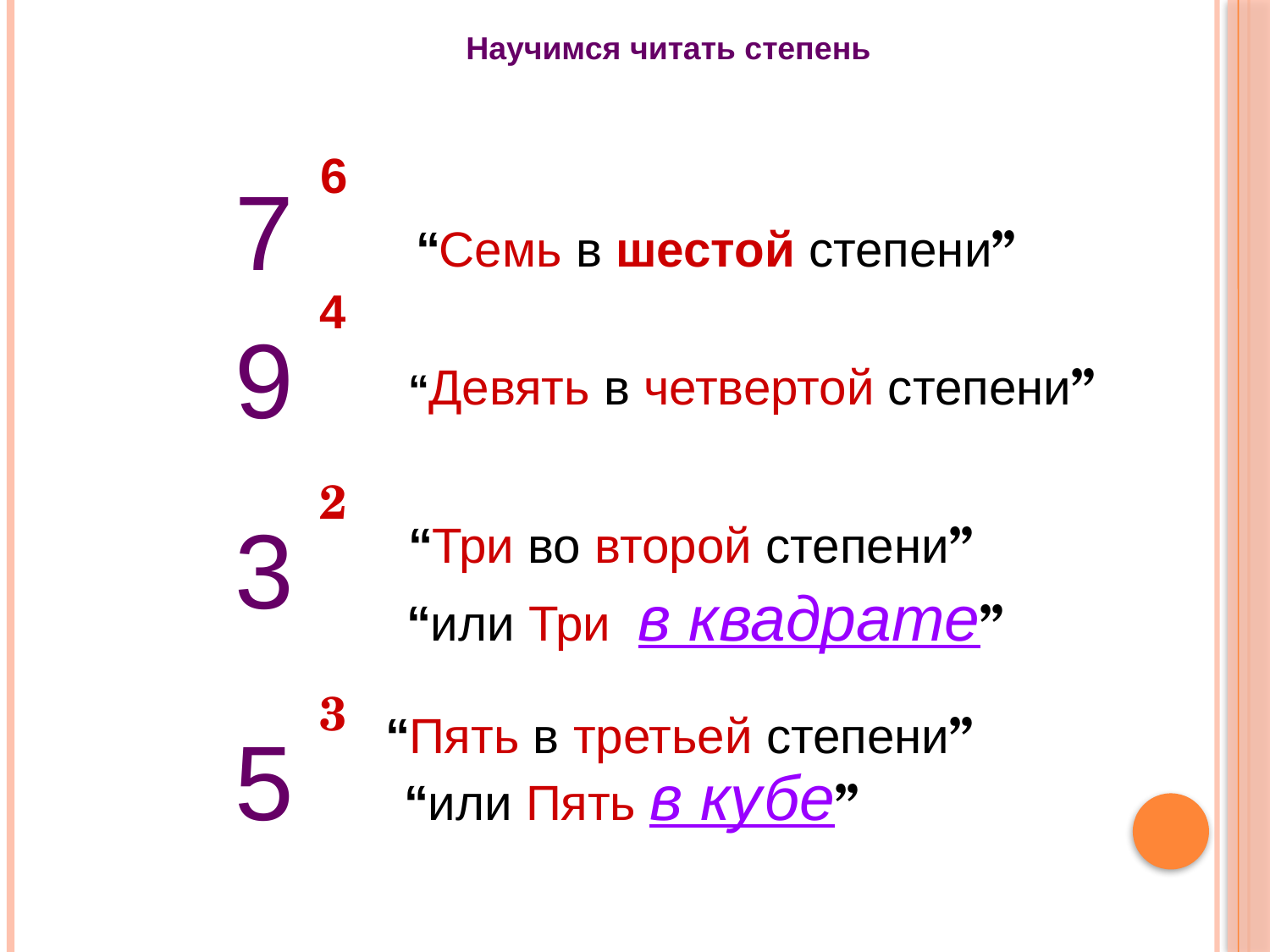

Научимся читать степень
6
7
“Семь в шестой степени”
4
9
“Девять в четвертой степени”
2
3
“Три во второй степени”
“или Три  в квадрате”
3
“Пять в третьей степени”
5
“или Пять в кубе”